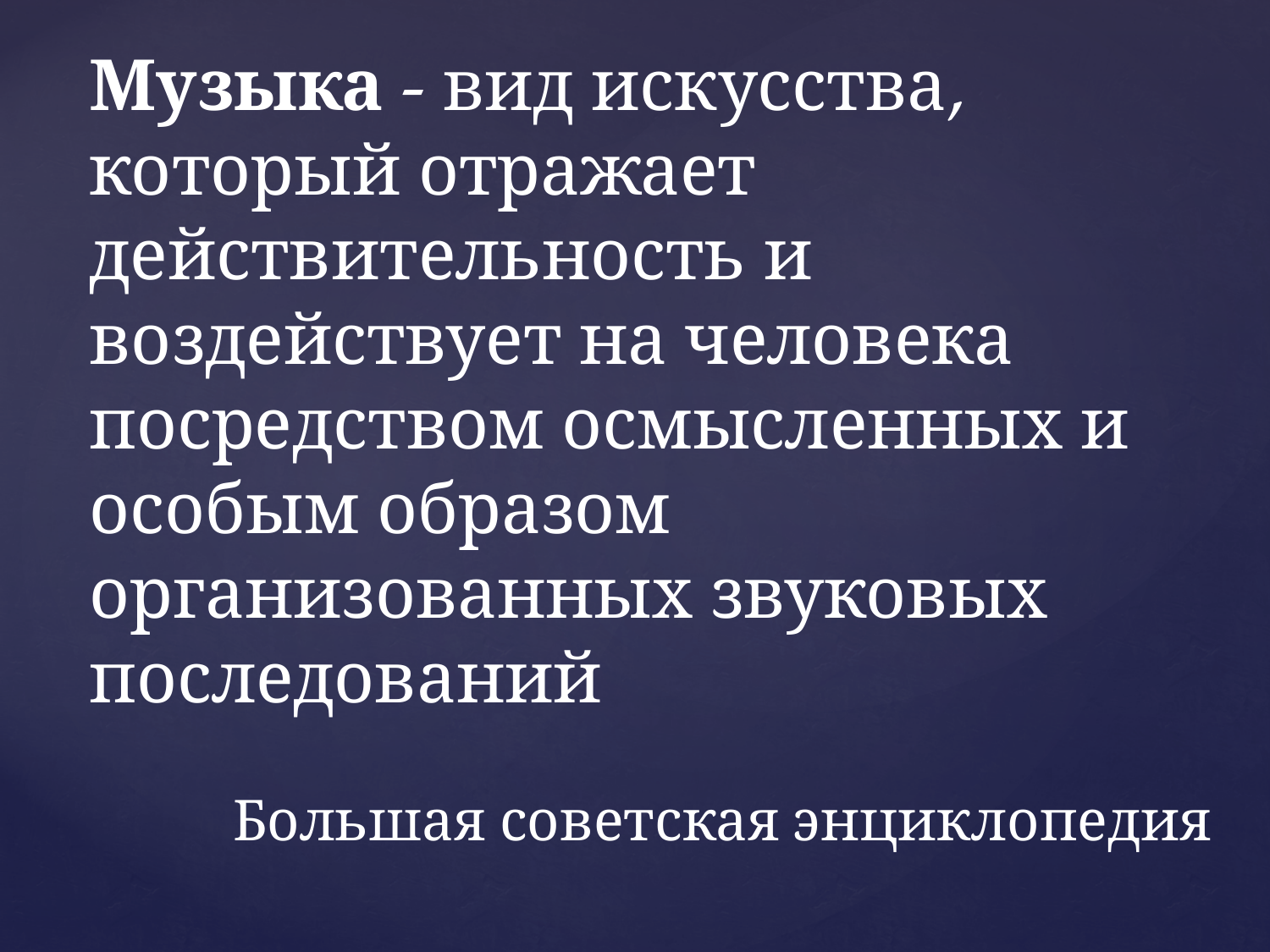

Музыка - вид искусства, который отражает действительность и воздействует на человека посредством осмысленных и особым образом организованных звуковых последований

Большая советская энциклопедия